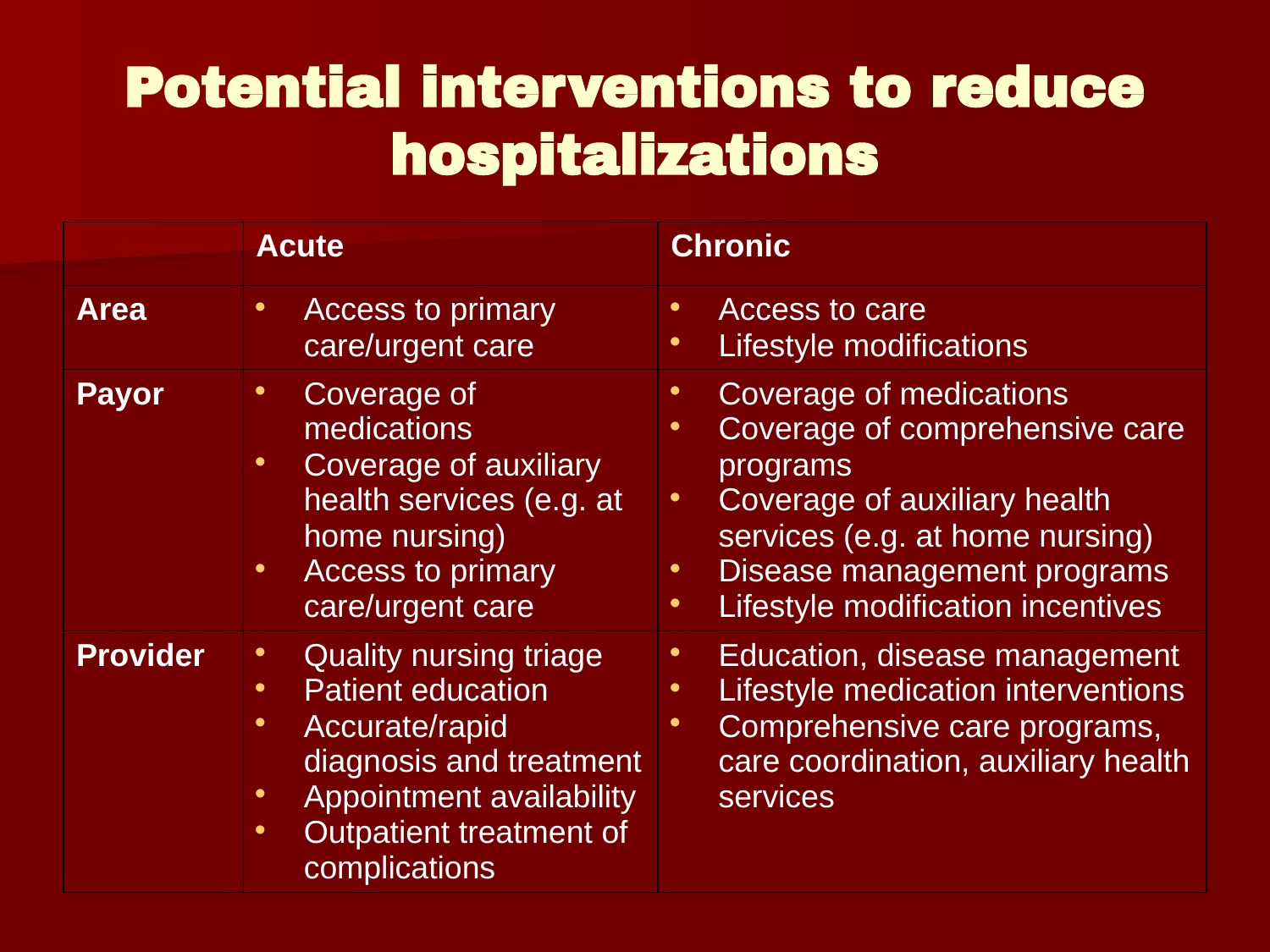

# Potential interventions to reduce hospitalizations
|  | Acute | Chronic |
| --- | --- | --- |
| Area | Access to primary care/urgent care | Access to care Lifestyle modifications |
| Payor | Coverage of medications Coverage of auxiliary health services (e.g. at home nursing) Access to primary care/urgent care | Coverage of medications Coverage of comprehensive care programs Coverage of auxiliary health services (e.g. at home nursing) Disease management programs Lifestyle modification incentives |
| Provider | Quality nursing triage Patient education Accurate/rapid diagnosis and treatment Appointment availability Outpatient treatment of complications | Education, disease management Lifestyle medication interventions Comprehensive care programs, care coordination, auxiliary health services |